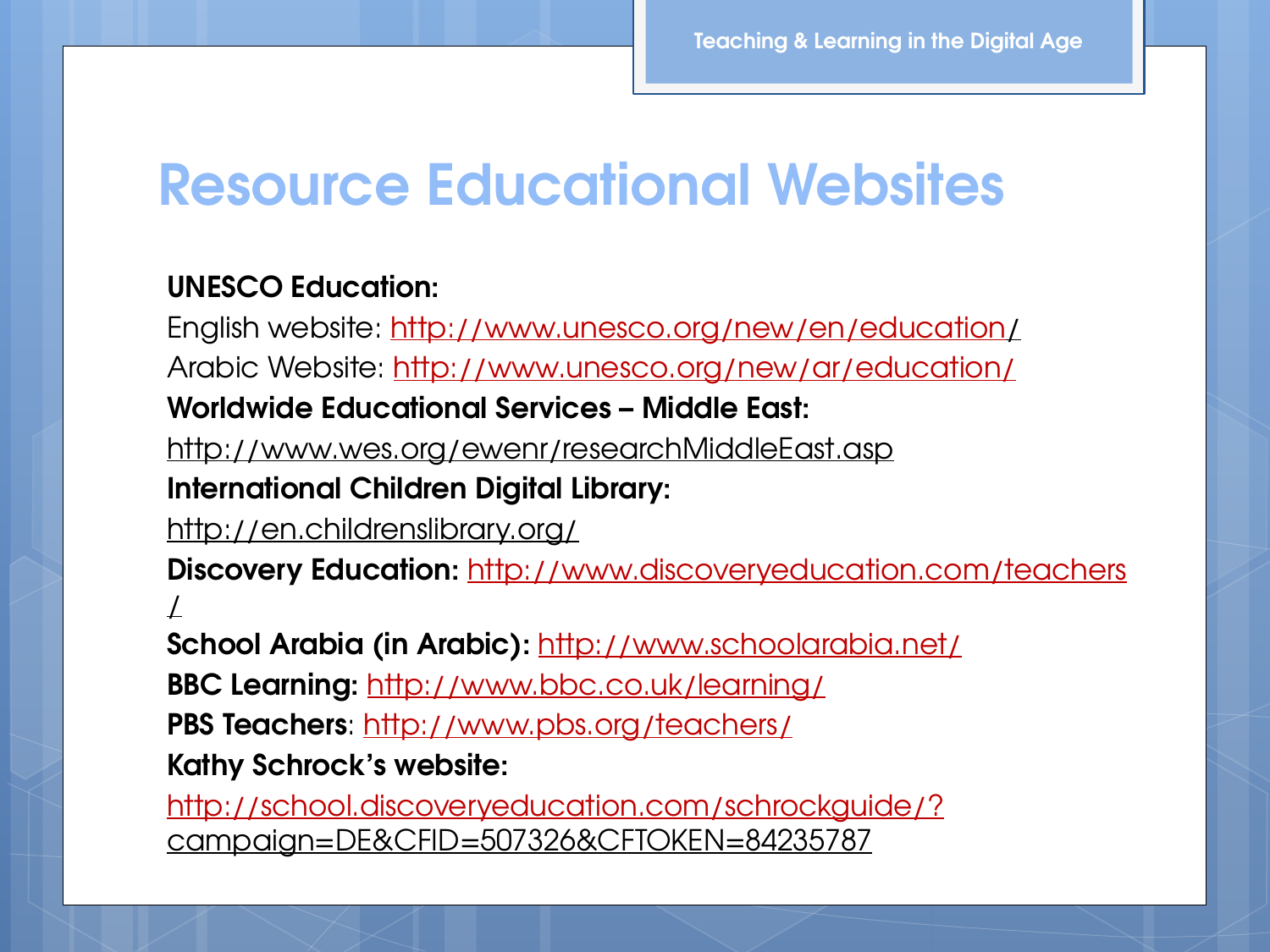

Teaching & Learning in the Digital Age
Resource Educational Websites

UNESCO Education:
English website: http://www.unesco.org/new/en/education/
Arabic Website: http://www.unesco.org/new/ar/education/
Worldwide Educational Services – Middle East:
http://www.wes.org/ewenr/researchMiddleEast.asp
International Children Digital Library:
http://en.childrenslibrary.org/
Discovery Education: http://www.discoveryeducation.com/teachers/
School Arabia (in Arabic): http://www.schoolarabia.net/
BBC Learning: http://www.bbc.co.uk/learning/
PBS Teachers: http://www.pbs.org/teachers/
Kathy Schrock’s website:
http://school.discoveryeducation.com/schrockguide/?campaign=DE&CFID=507326&CFTOKEN=84235787